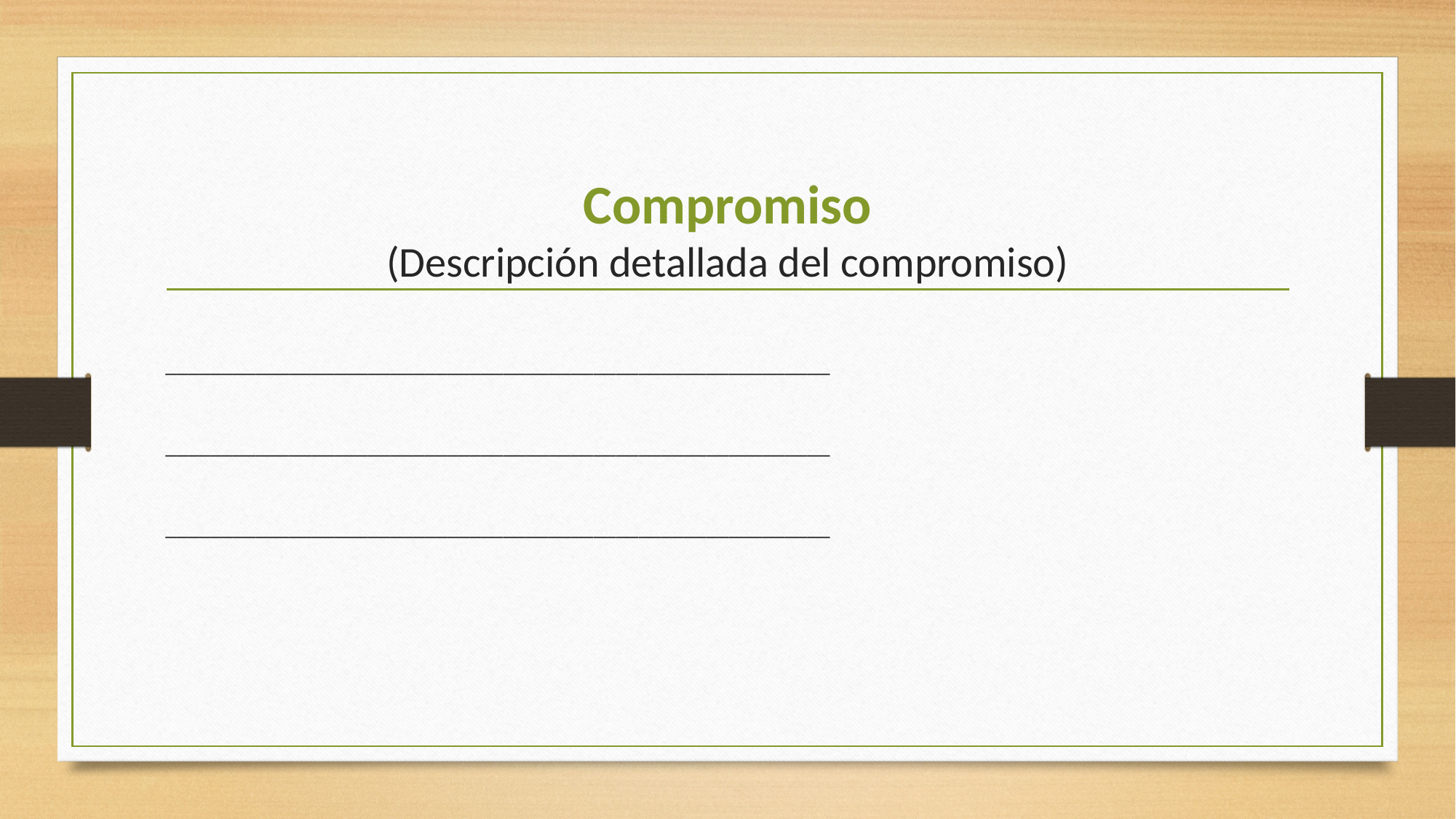

# Compromiso (Descripción detallada del compromiso)
___________________________________________________________

___________________________________________________________

___________________________________________________________